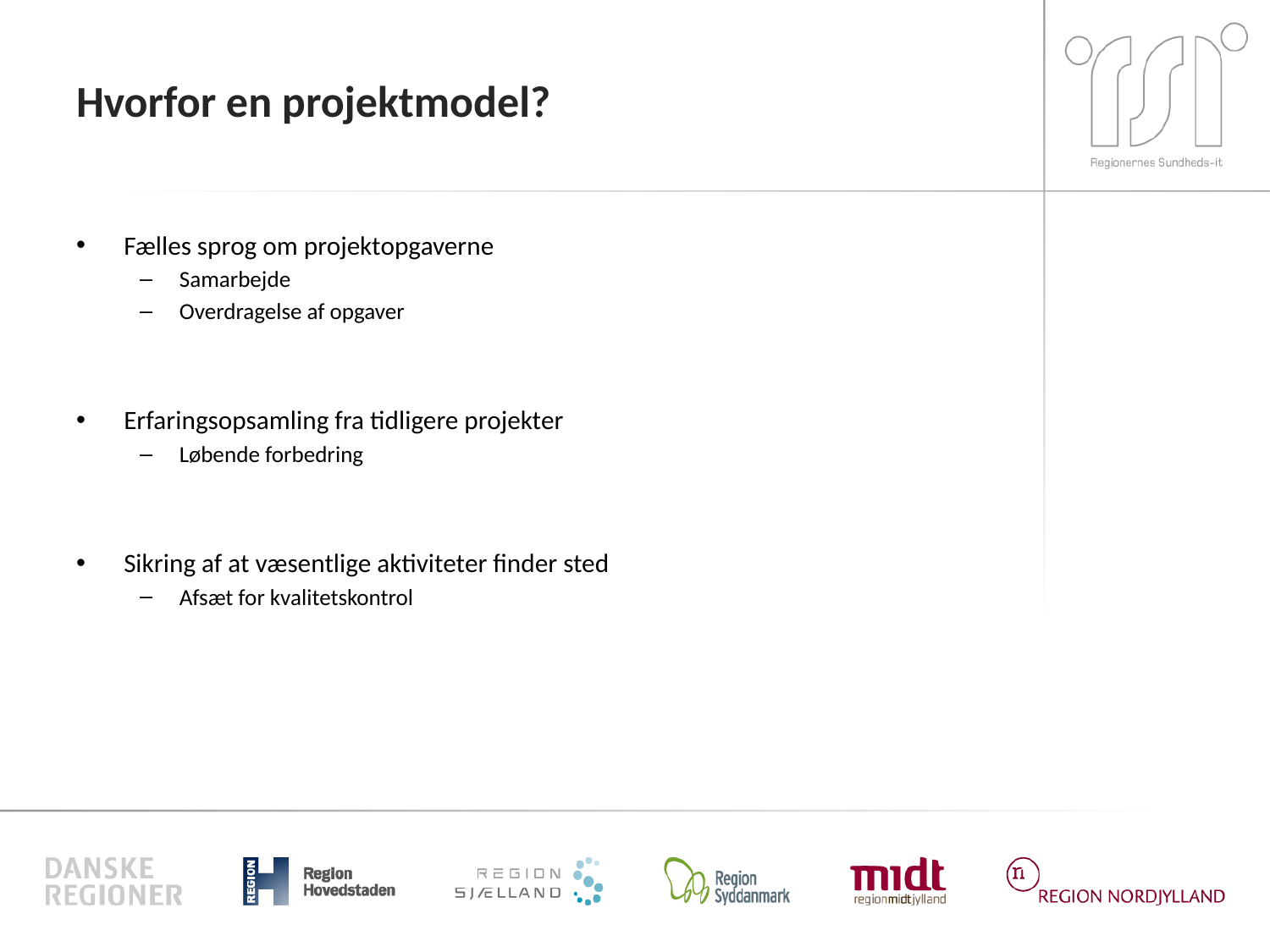

# Hvorfor en projektmodel?
Fælles sprog om projektopgaverne
Samarbejde
Overdragelse af opgaver

Erfaringsopsamling fra tidligere projekter
Løbende forbedring

Sikring af at væsentlige aktiviteter finder sted
Afsæt for kvalitetskontrol